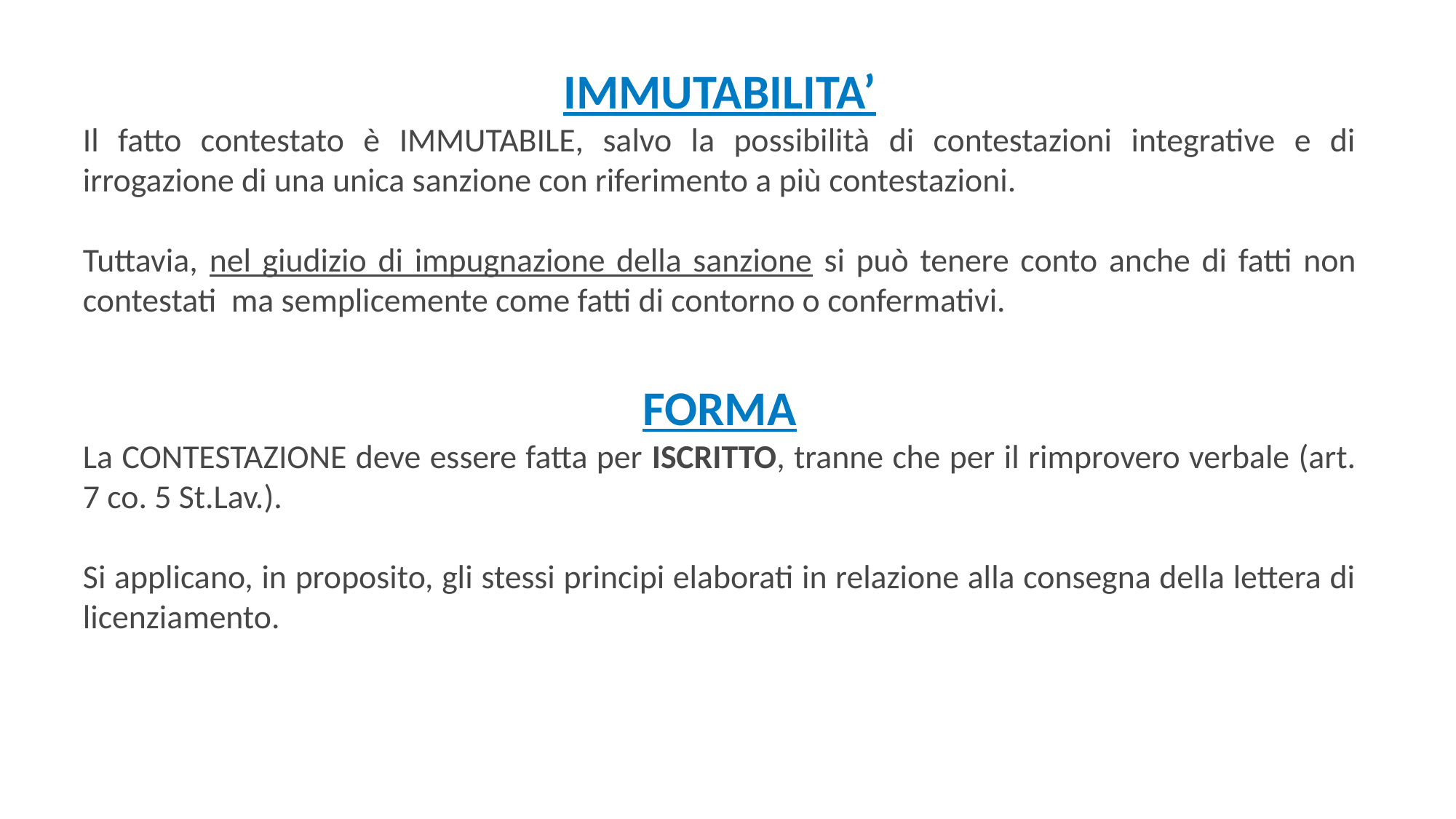

IMMUTABILITA’
Il fatto contestato è IMMUTABILE, salvo la possibilità di contestazioni integrative e di irrogazione di una unica sanzione con riferimento a più contestazioni.

Tuttavia, nel giudizio di impugnazione della sanzione si può tenere conto anche di fatti non contestati  ma semplicemente come fatti di contorno o confermativi.

FORMA
La CONTESTAZIONE deve essere fatta per ISCRITTO, tranne che per il rimprovero verbale (art. 7 co. 5 St.Lav.).

Si applicano, in proposito, gli stessi principi elaborati in relazione alla consegna della lettera di licenziamento.